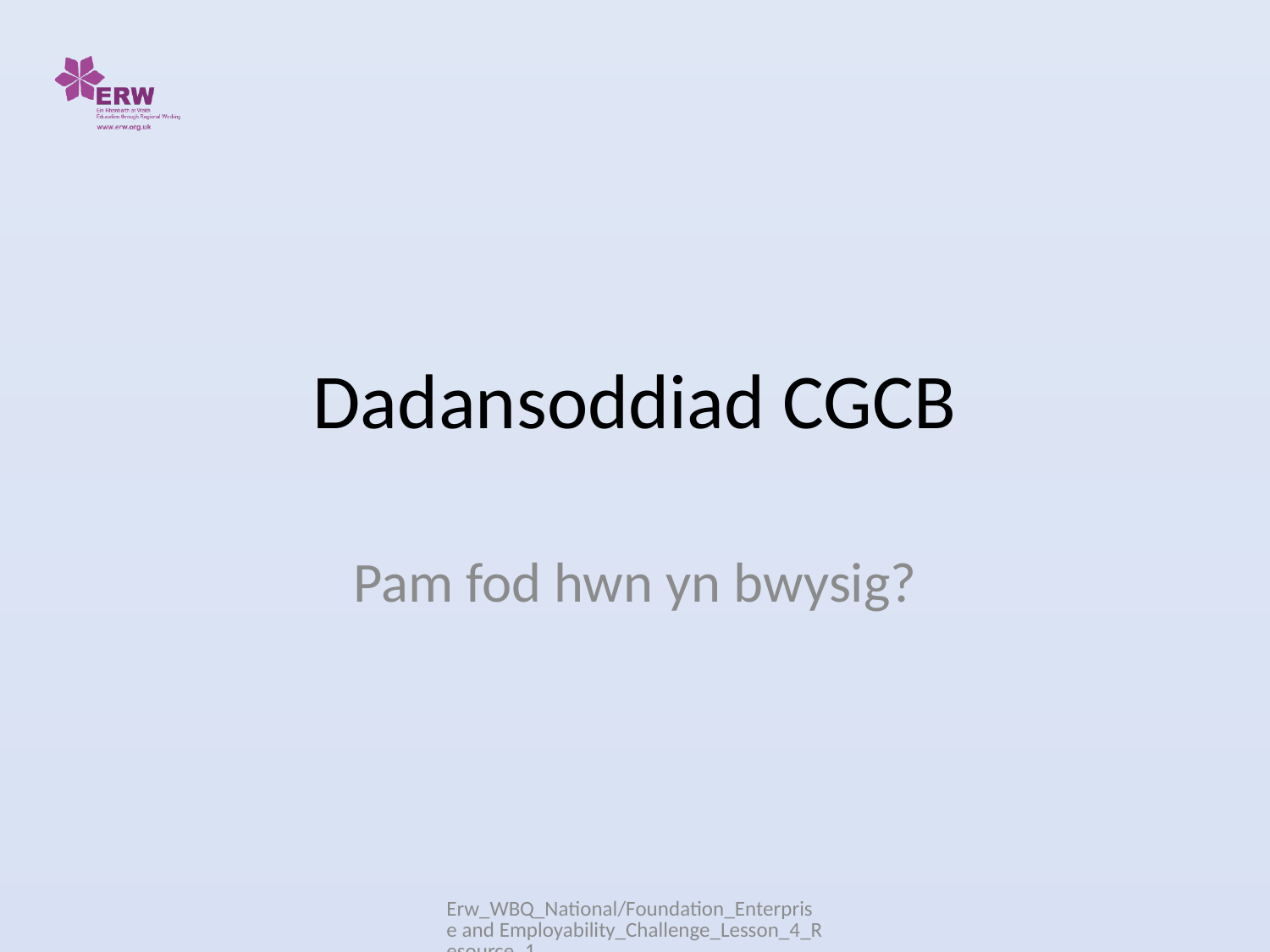

# Dadansoddiad CGCB
Pam fod hwn yn bwysig?
Erw_WBQ_National/Foundation_Enterprise and Employability_Challenge_Lesson_4_Resource_1